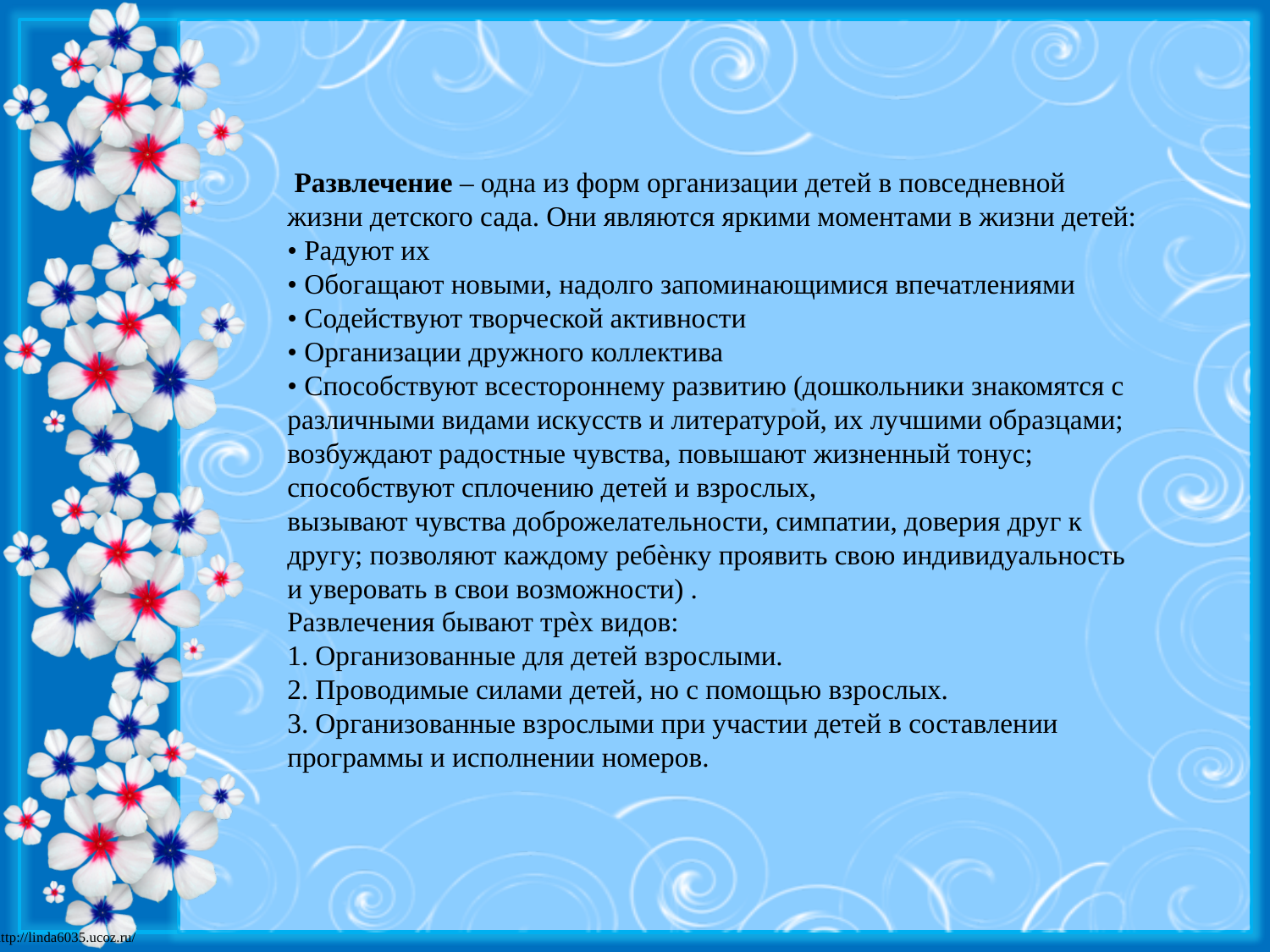

Развлечение – одна из форм организации детей в повседневной жизни детского сада. Они являются яркими моментами в жизни детей:
• Радуют их
• Обогащают новыми, надолго запоминающимися впечатлениями
• Содействуют творческой активности
• Организации дружного коллектива
• Способствуют всестороннему развитию (дошкольники знакомятся с различными видами искусств и литературой, их лучшими образцами; возбуждают радостные чувства, повышают жизненный тонус; способствуют сплочению детей и взрослых,
вызывают чувства доброжелательности, симпатии, доверия друг к другу; позволяют каждому ребѐнку проявить свою индивидуальность и уверовать в свои возможности) .
Развлечения бывают трѐх видов:
1. Организованные для детей взрослыми.
2. Проводимые силами детей, но с помощью взрослых.
3. Организованные взрослыми при участии детей в составлении программы и исполнении номеров.